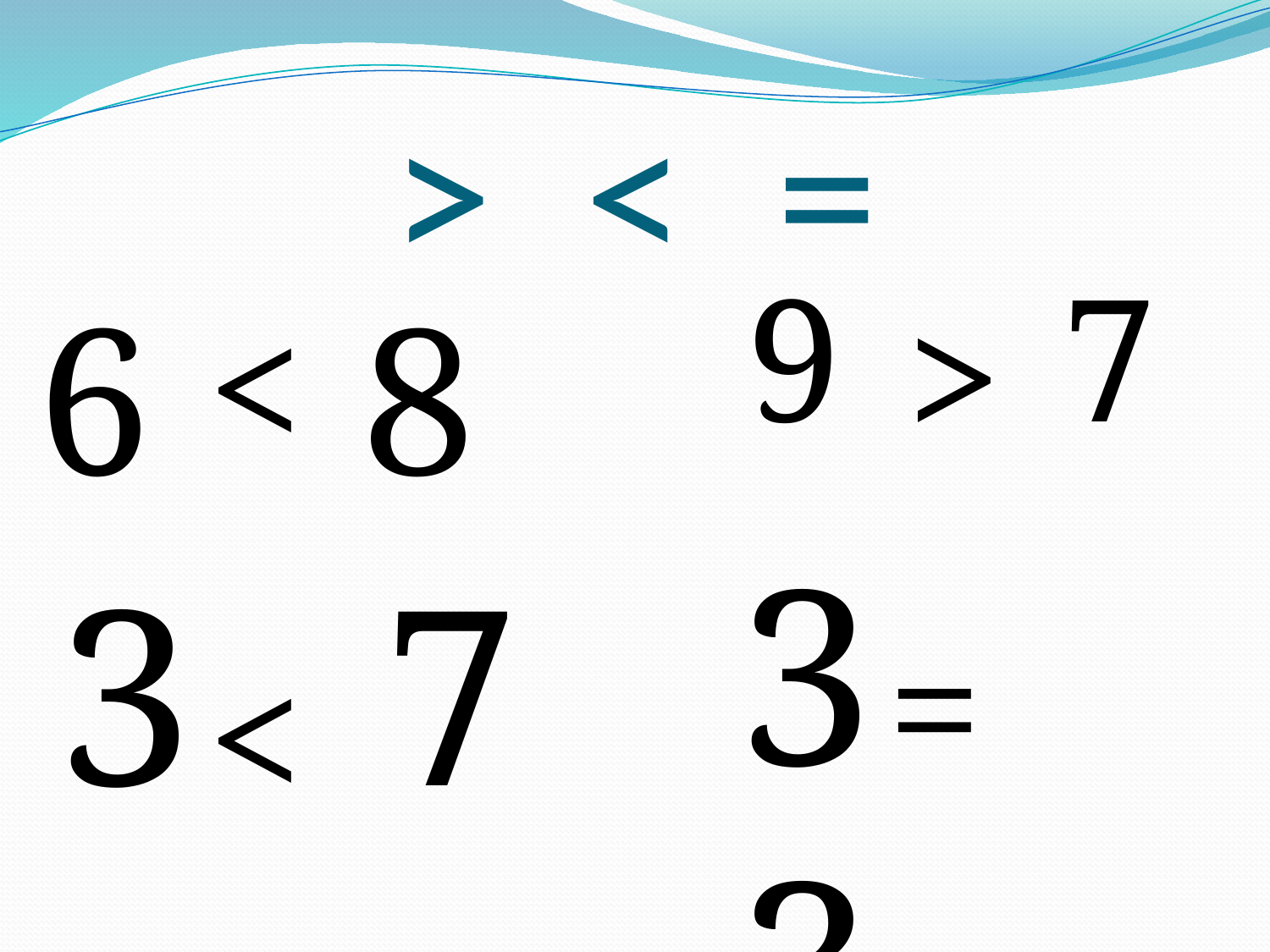

# >  <  =
9     7
6    8
>
<
3   3
3   7
=
<